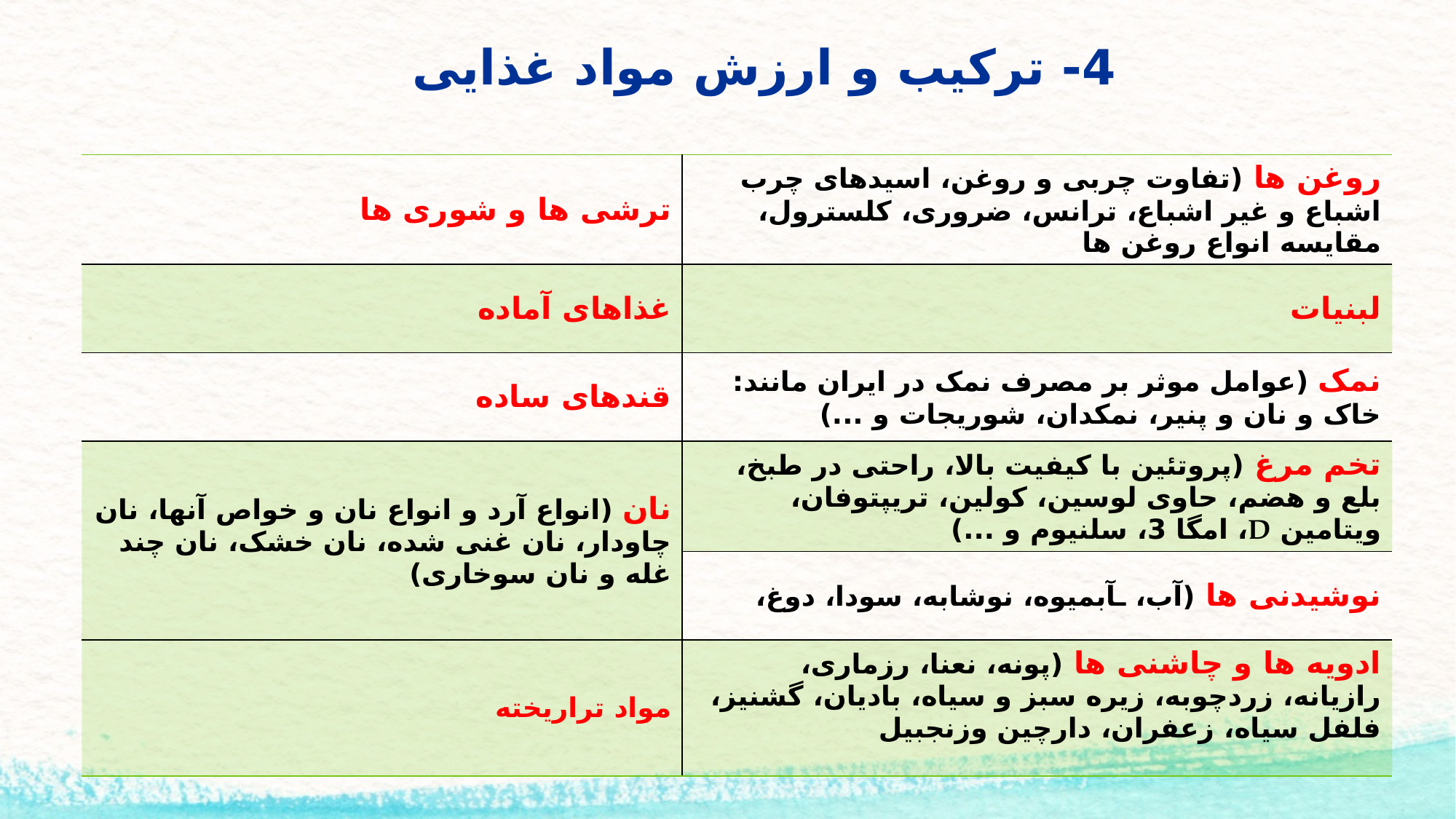

# 4- ترکیب و ارزش مواد غذایی

| ترشی ها و شوری ها | روغن ها (تفاوت چربی و روغن، اسیدهای چرب اشباع و غیر اشباع، ترانس، ضروری، کلسترول، مقایسه انواع روغن ها |
| --- | --- |
| غذاهای آماده | لبنیات |
| قندهای ساده | نمک (عوامل موثر بر مصرف نمک در ایران مانند: خاک و نان و پنیر، نمکدان، شوریجات و ...) |
| نان (انواع آرد و انواع نان و خواص آنها، نان چاودار، نان غنی شده، نان خشک، نان چند غله و نان سوخاری) | تخم مرغ (پروتئین با کیفیت بالا، راحتی در طبخ، بلع و هضم، حاوی لوسین، کولین، تریپتوفان، ویتامین D، امگا 3، سلنیوم و ...) |
|  | نوشیدنی ها (آب، ـآبمیوه، نوشابه، سودا، دوغ، |
| مواد تراریخته | ادویه ها و چاشنی ها (پونه، نعنا، رزماری، رازیانه، زردچوبه، زیره سبز و سیاه، بادیان، گشنیز، فلفل سیاه، زعفران، دارچین وزنجبیل |